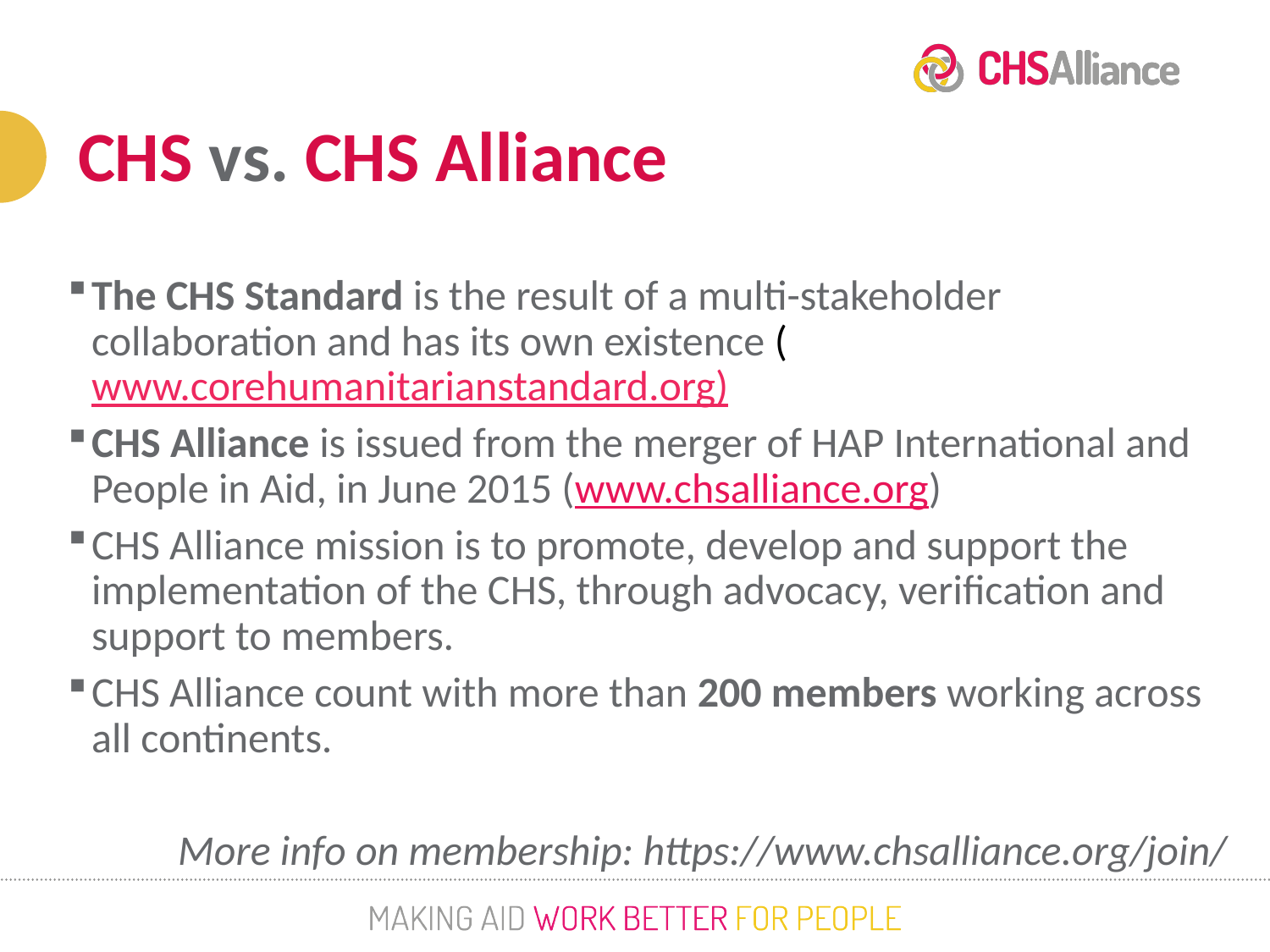

CHS vs. CHS Alliance

The CHS Standard is the result of a multi-stakeholder collaboration and has its own existence (www.corehumanitarianstandard.org)
CHS Alliance is issued from the merger of HAP International and People in Aid, in June 2015 (www.chsalliance.org)
CHS Alliance mission is to promote, develop and support the implementation of the CHS, through advocacy, verification and support to members.
CHS Alliance count with more than 200 members working across all continents.

More info on membership: https://www.chsalliance.org/join/